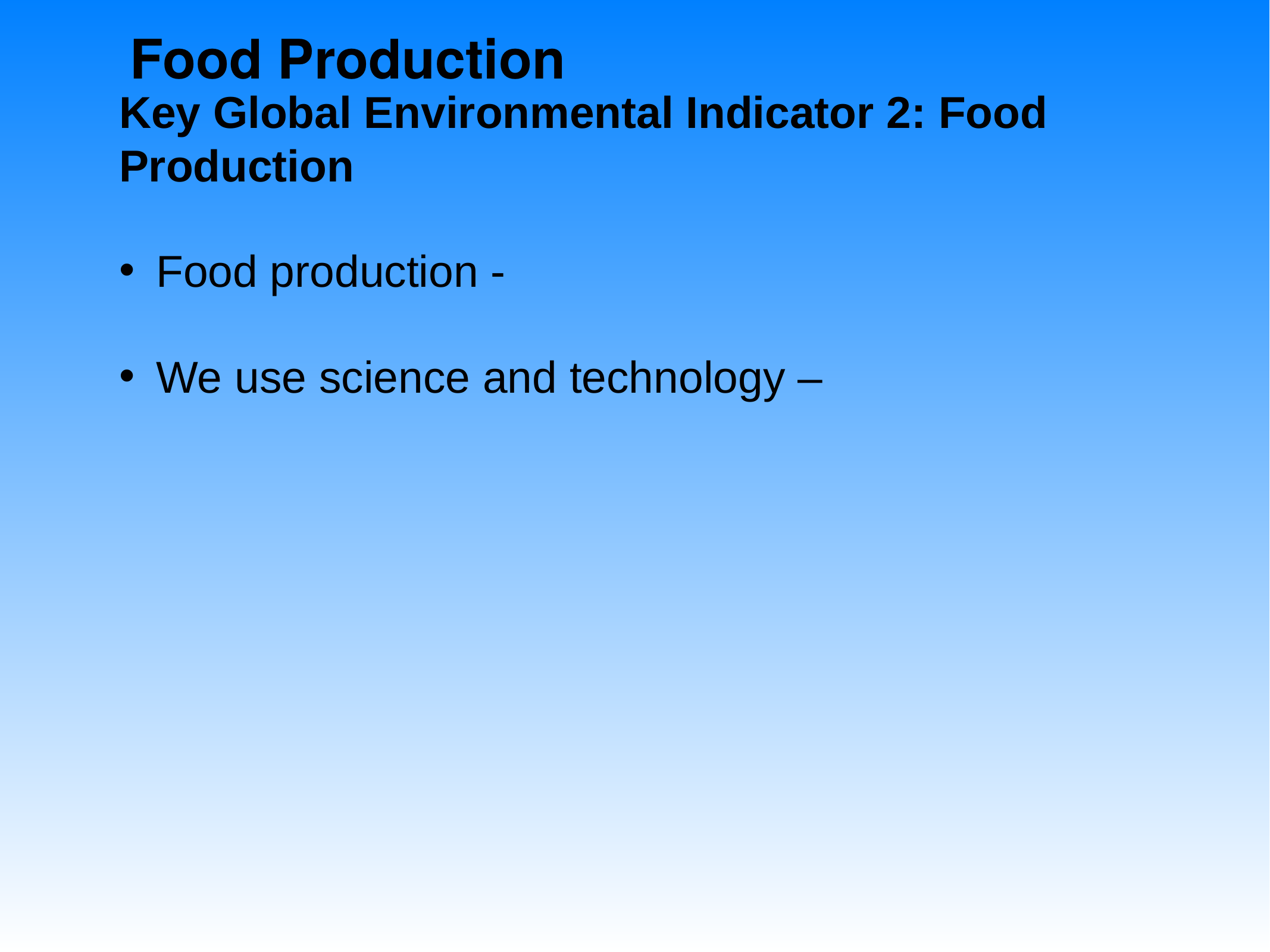

Food Production
Key Global Environmental Indicator 2: Food Production
Food production -
We use science and technology –